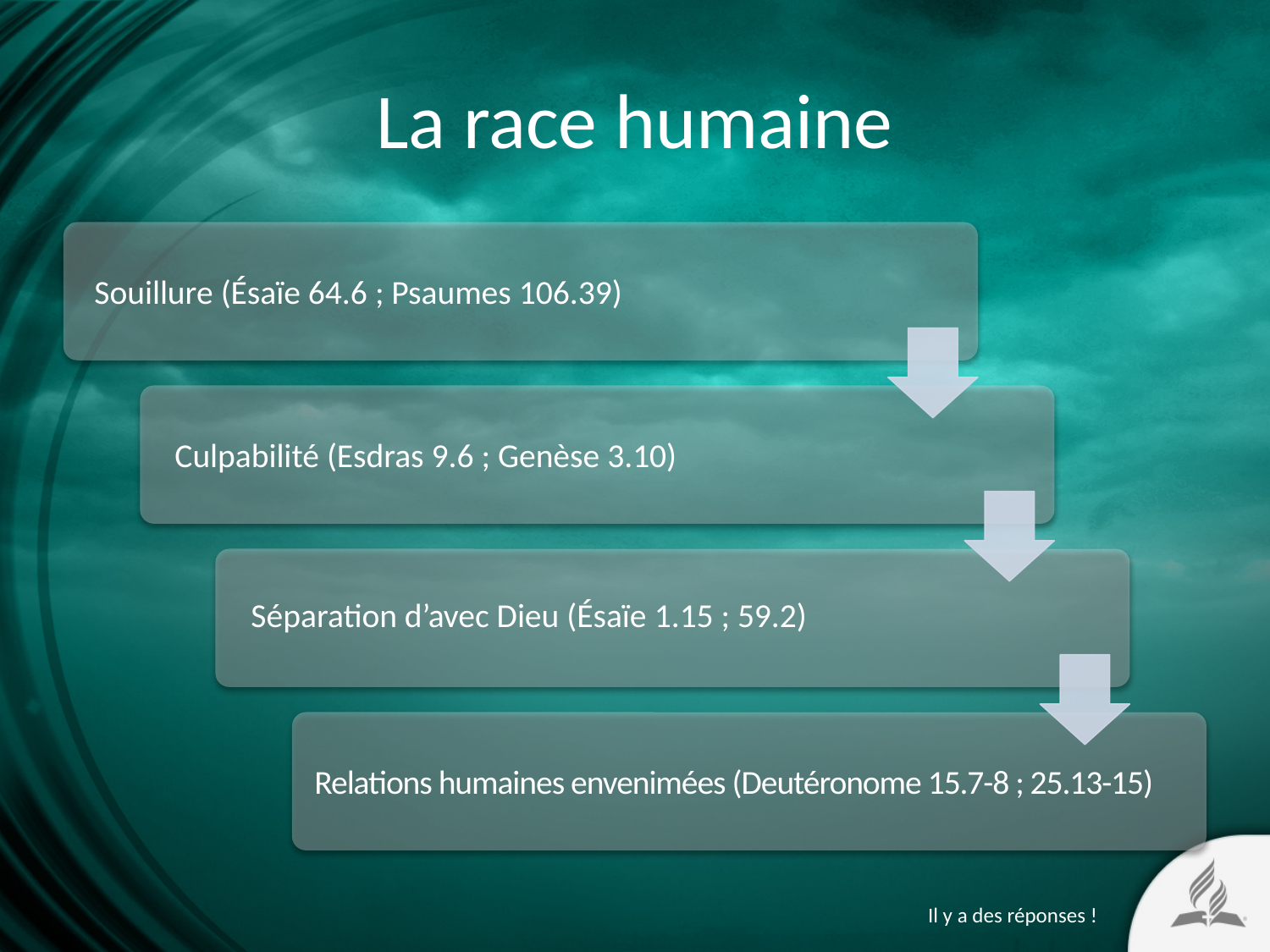

# La race humaine

Souillure (Ésaïe 64.6 ; Psaumes 106.39)
Culpabilité (Esdras 9.6 ; Genèse 3.10)
Séparation d’avec Dieu (Ésaïe 1.15 ; 59.2)
Relations humaines envenimées (Deutéronome 15.7-8 ; 25.13-15)
Il y a des réponses !